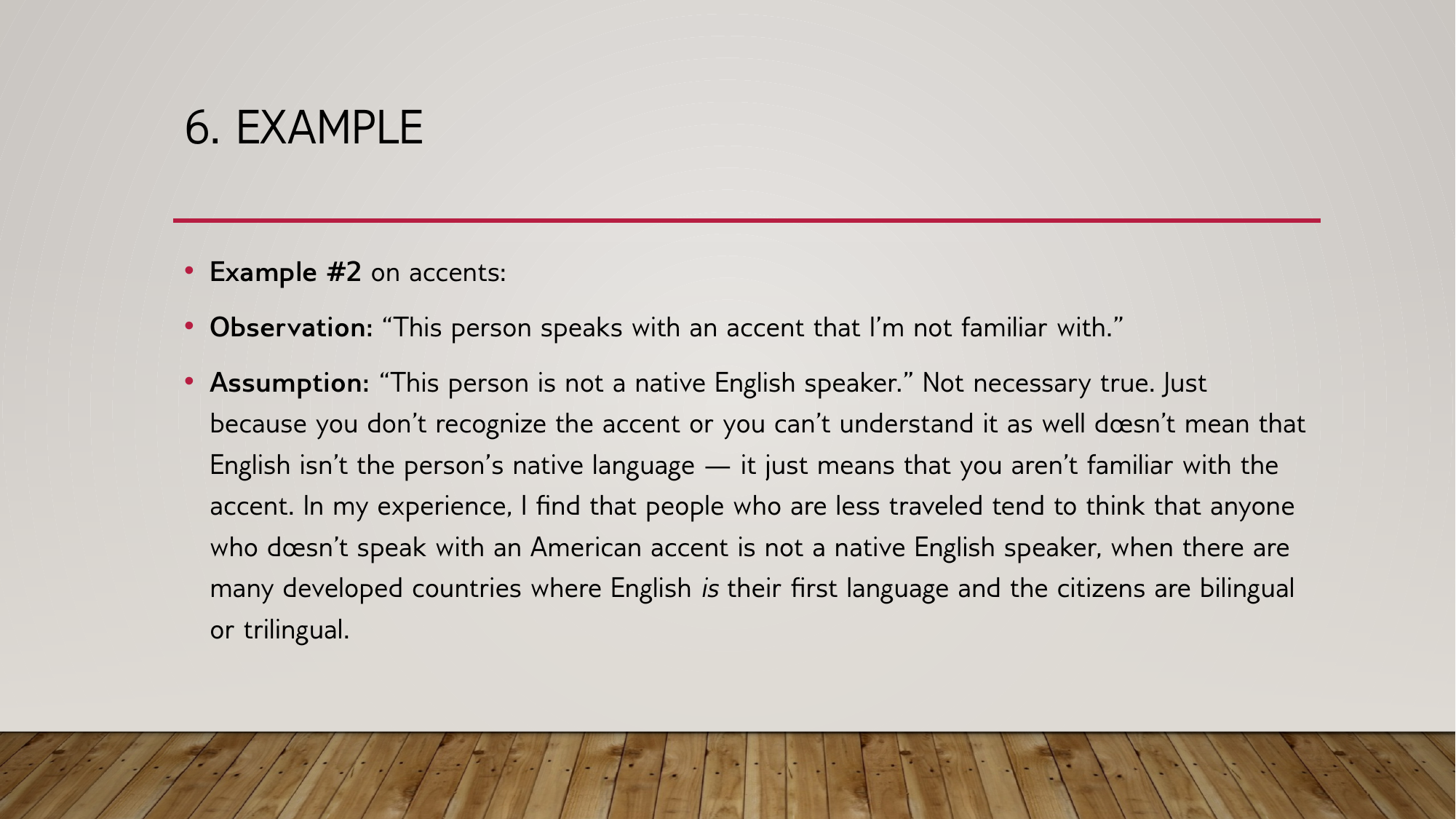

# 6. Example
Example #2 on accents:
Observation: “This person speaks with an accent that I’m not familiar with.”
Assumption: “This person is not a native English speaker.” Not necessary true. Just because you don’t recognize the accent or you can’t understand it as well doesn’t mean that English isn’t the person’s native language — it just means that you aren’t familiar with the accent. In my experience, I find that people who are less traveled tend to think that anyone who doesn’t speak with an American accent is not a native English speaker, when there are many developed countries where English is their first language and the citizens are bilingual or trilingual.